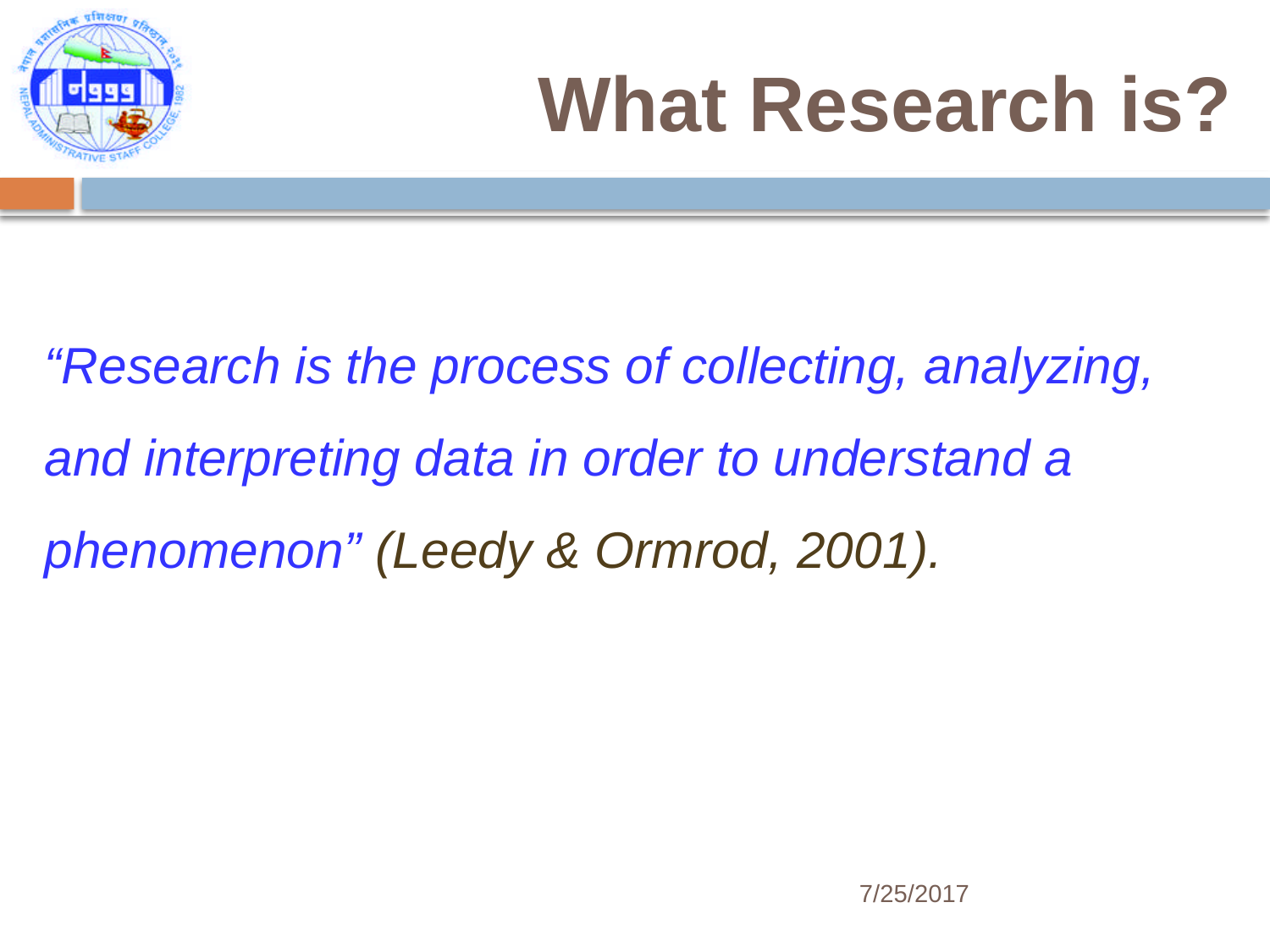

# What Research is?

“Research is the process of collecting, analyzing, and interpreting data in order to understand a phenomenon” (Leedy & Ormrod, 2001).

7/25/2017